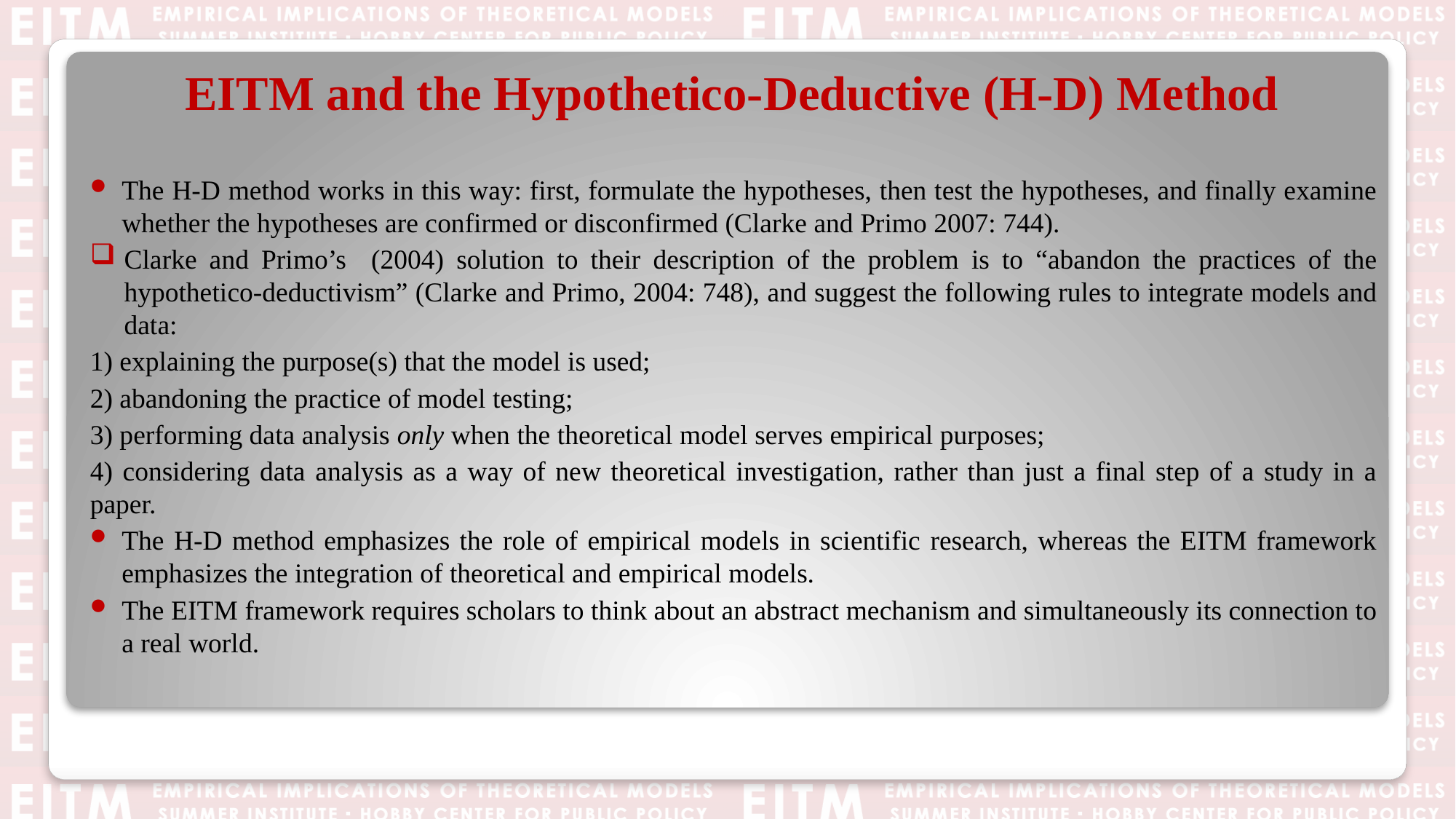

# EITM and the Hypothetico-Deductive (H-D) Method
The H-D method works in this way: first, formulate the hypotheses, then test the hypotheses, and finally examine whether the hypotheses are confirmed or disconfirmed (Clarke and Primo 2007: 744).
Clarke and Primo’s  (2004) solution to their description of the problem is to “abandon the practices of the hypothetico-deductivism” (Clarke and Primo, 2004: 748), and suggest the following rules to integrate models and data:
1) explaining the purpose(s) that the model is used;
2) abandoning the practice of model testing;
3) performing data analysis only when the theoretical model serves empirical purposes;
4) considering data analysis as a way of new theoretical investigation, rather than just a final step of a study in a paper.
The H-D method emphasizes the role of empirical models in scientific research, whereas the EITM framework emphasizes the integration of theoretical and empirical models.
The EITM framework requires scholars to think about an abstract mechanism and simultaneously its connection to a real world.